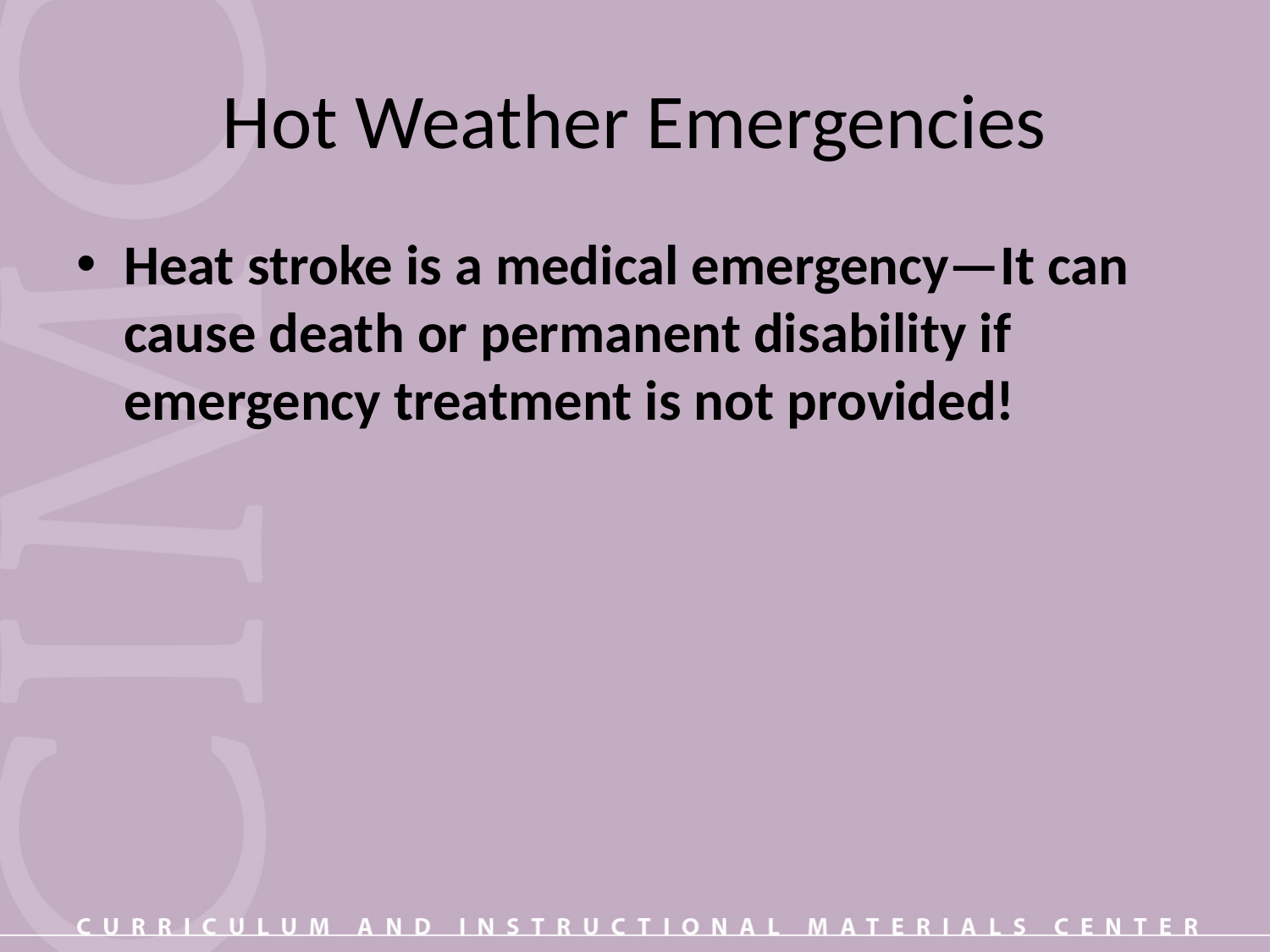

# Hot Weather Emergencies
Heat stroke is a medical emergency—It can cause death or permanent disability if emergency treatment is not provided!